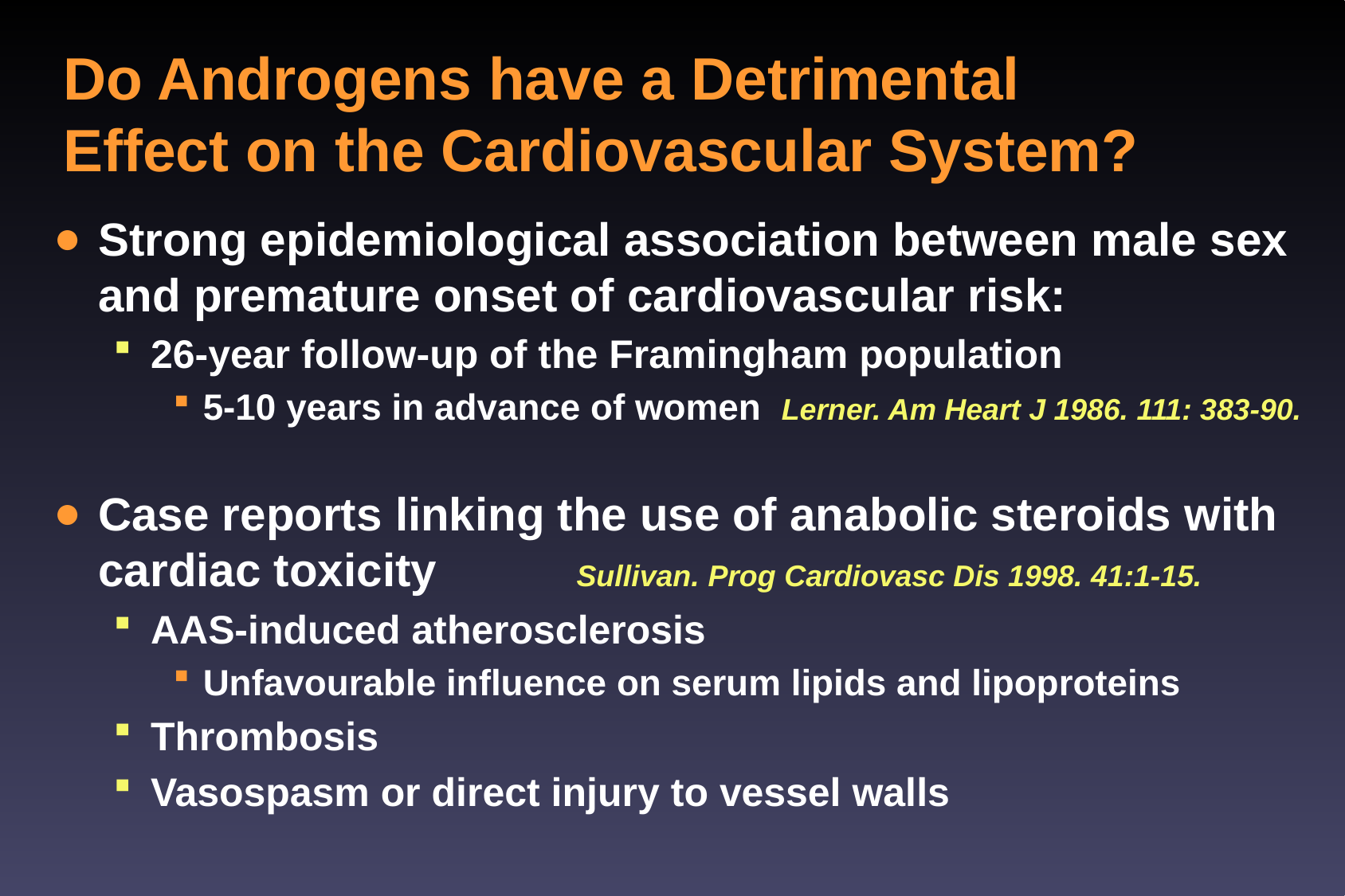

# Do Androgens have a Detrimental Effect on the Cardiovascular System?
Strong epidemiological association between male sex and premature onset of cardiovascular risk:
26-year follow-up of the Framingham population
5-10 years in advance of women  Lerner. Am Heart J 1986. 111: 383-90.

Case reports linking the use of anabolic steroids with cardiac toxicity 		Sullivan. Prog Cardiovasc Dis 1998. 41:1-15.
AAS-induced atherosclerosis
Unfavourable influence on serum lipids and lipoproteins
Thrombosis
Vasospasm or direct injury to vessel walls